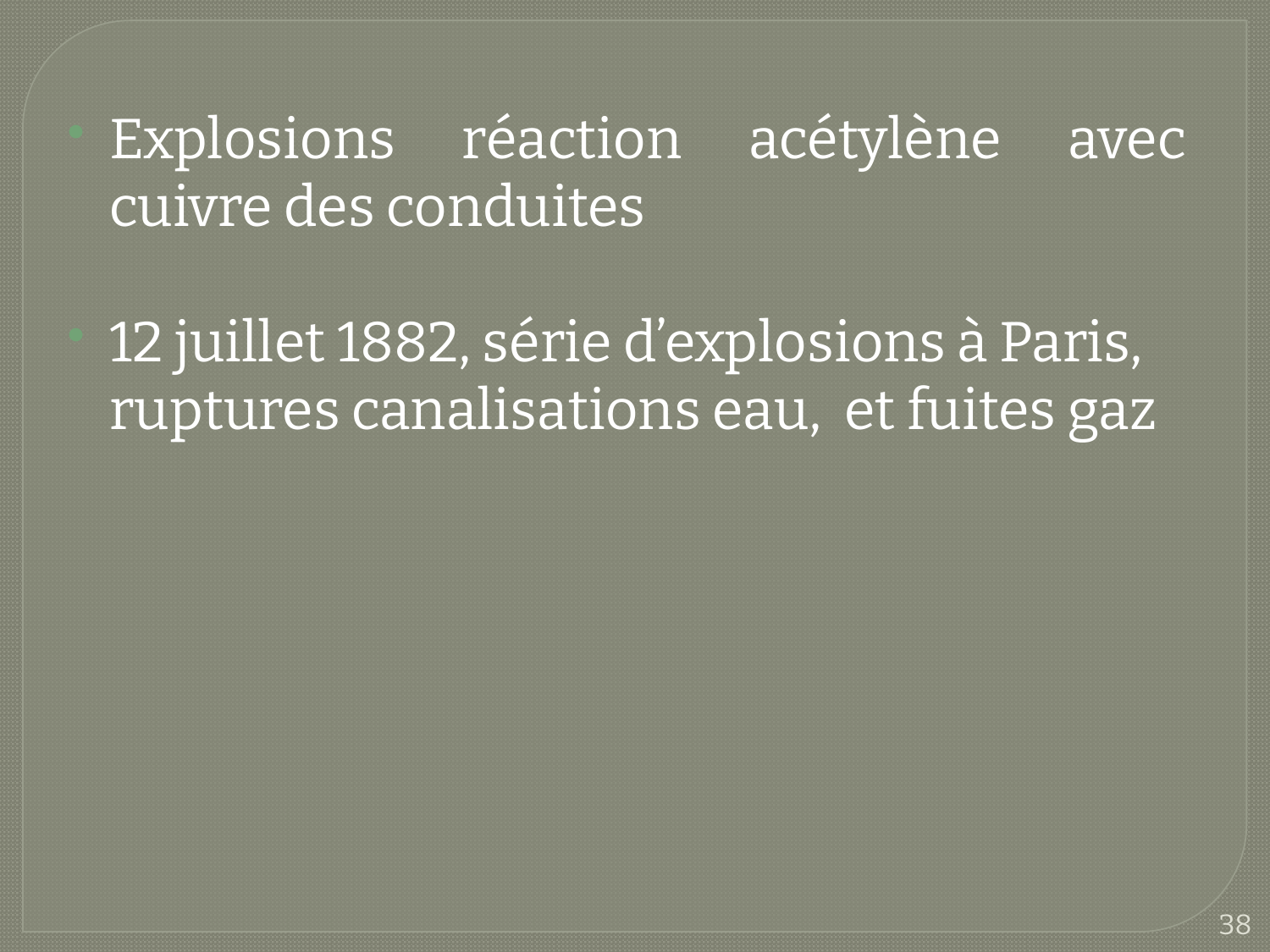

Explosions réaction acétylène avec cuivre des conduites

12 juillet 1882, série d’explosions à Paris, ruptures canalisations eau,  et fuites gaz
38